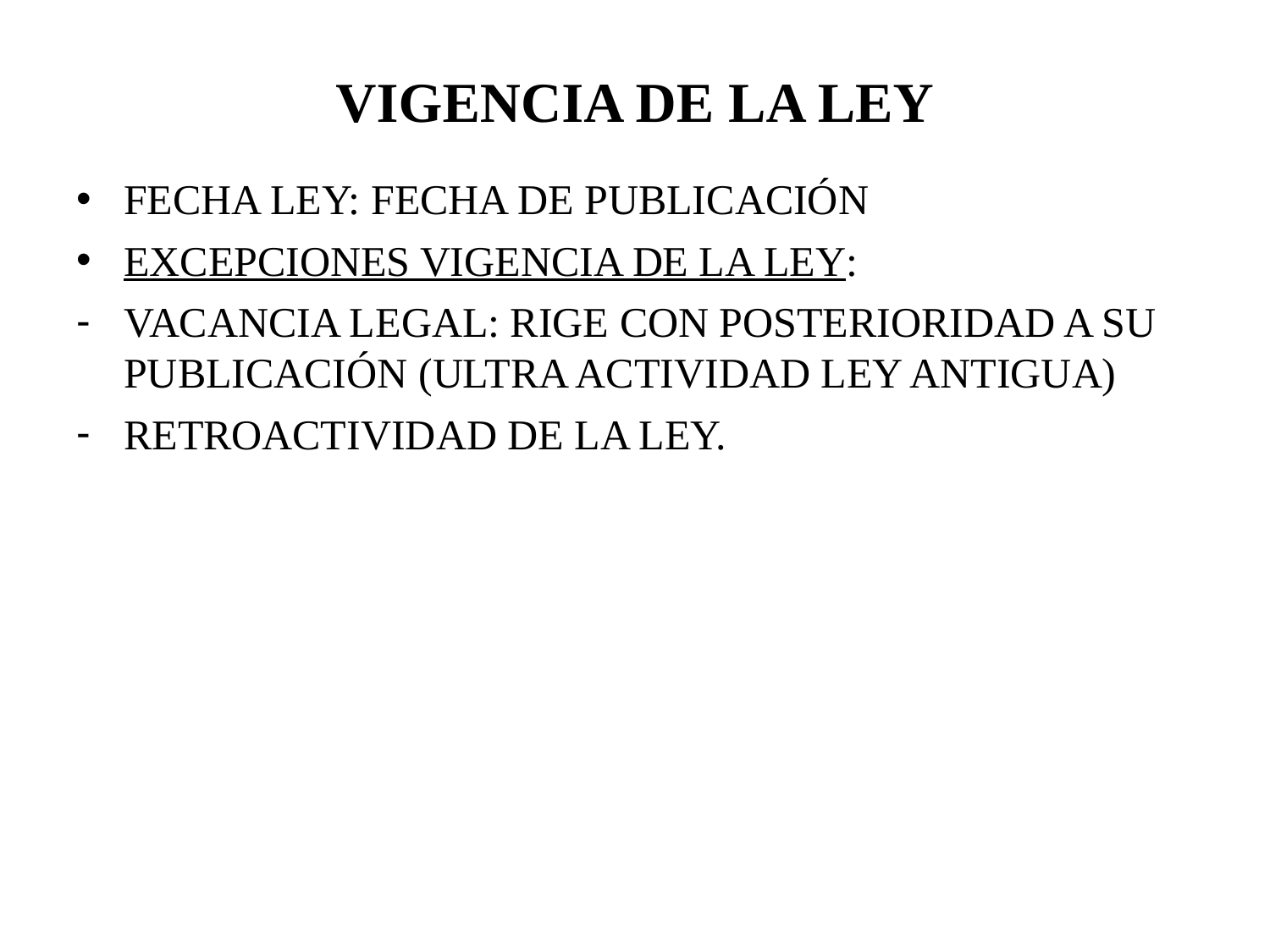

# VIGENCIA DE LA LEY
FECHA LEY: FECHA DE PUBLICACIÓN
EXCEPCIONES VIGENCIA DE LA LEY:
VACANCIA LEGAL: RIGE CON POSTERIORIDAD A SU PUBLICACIÓN (ULTRA ACTIVIDAD LEY ANTIGUA)
RETROACTIVIDAD DE LA LEY.